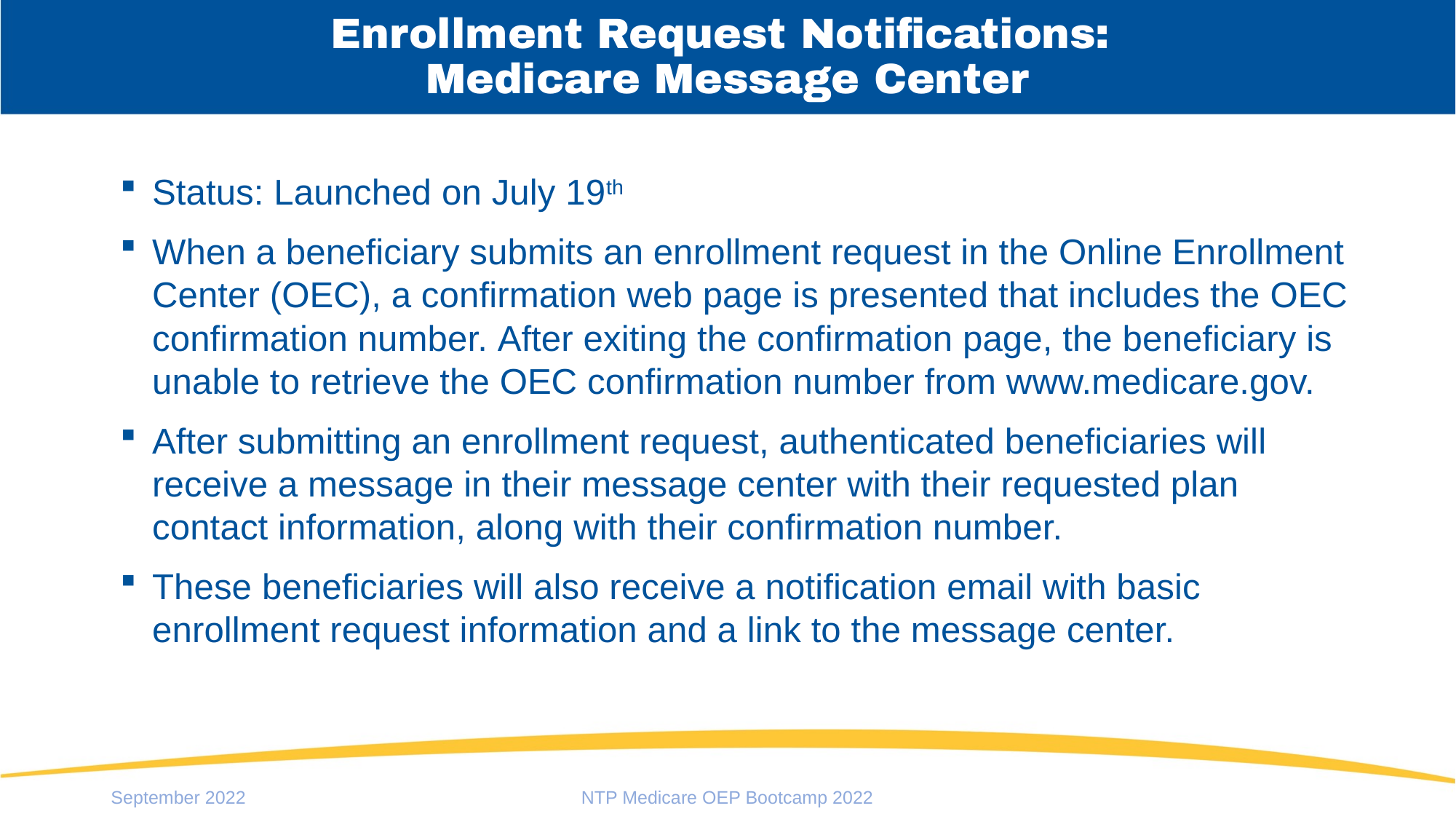

# Enrollment Request Notifications: Medicare Message Center
Status: Launched on July 19th
When a beneficiary submits an enrollment request in the Online Enrollment Center (OEC), a confirmation web page is presented that includes the OEC confirmation number. After exiting the confirmation page, the beneficiary is unable to retrieve the OEC confirmation number from www.medicare.gov.
After submitting an enrollment request, authenticated beneficiaries will receive a message in their message center with their requested plan contact information, along with their confirmation number.
These beneficiaries will also receive a notification email with basic enrollment request information and a link to the message center.
September 2022
NTP Medicare OEP Bootcamp 2022